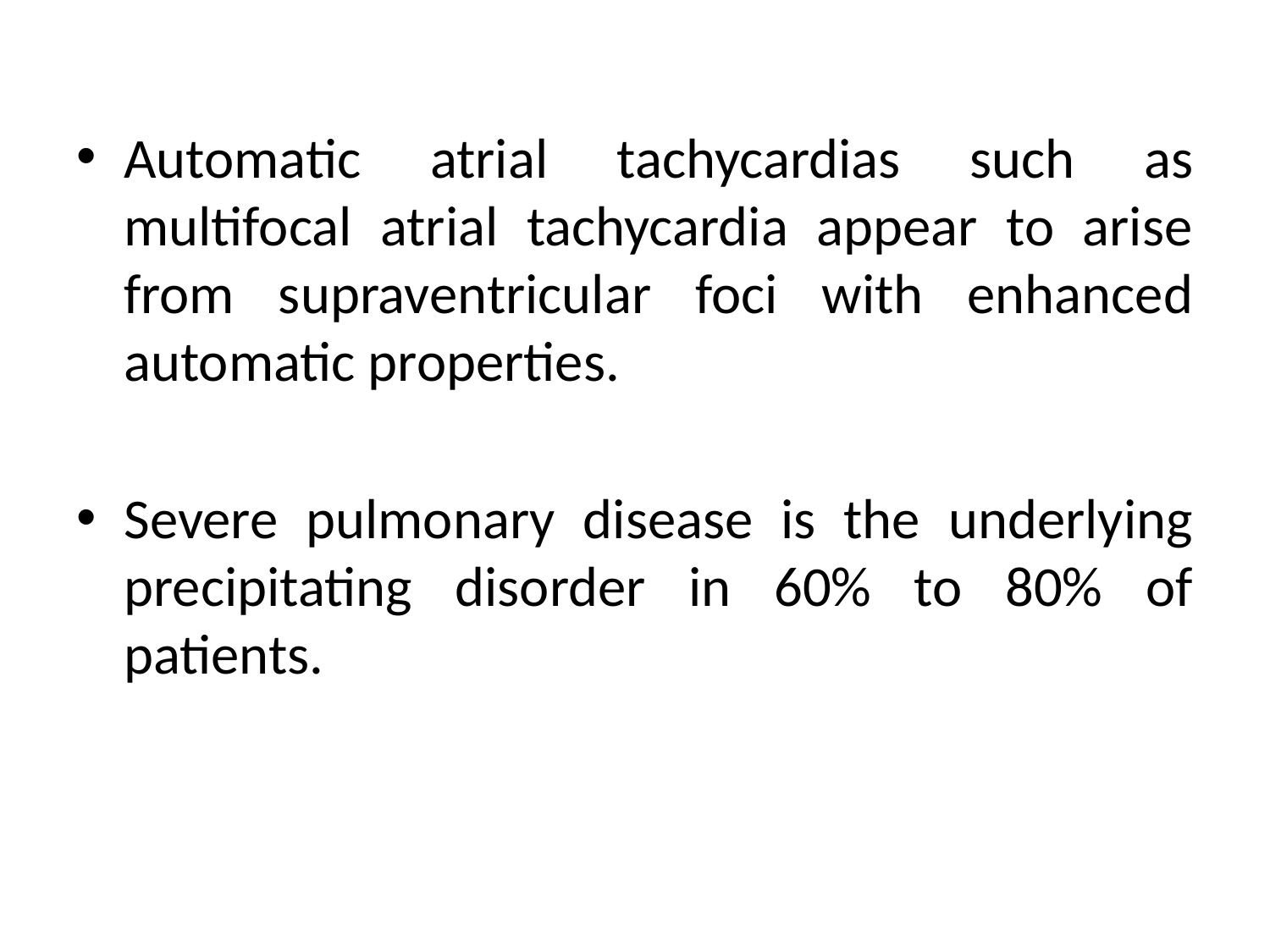

Automatic atrial tachycardias such as multifocal atrial tachycardia appear to arise from supraventricular foci with enhanced automatic properties.

Severe pulmonary disease is the underlying precipitating disorder in 60% to 80% of patients.